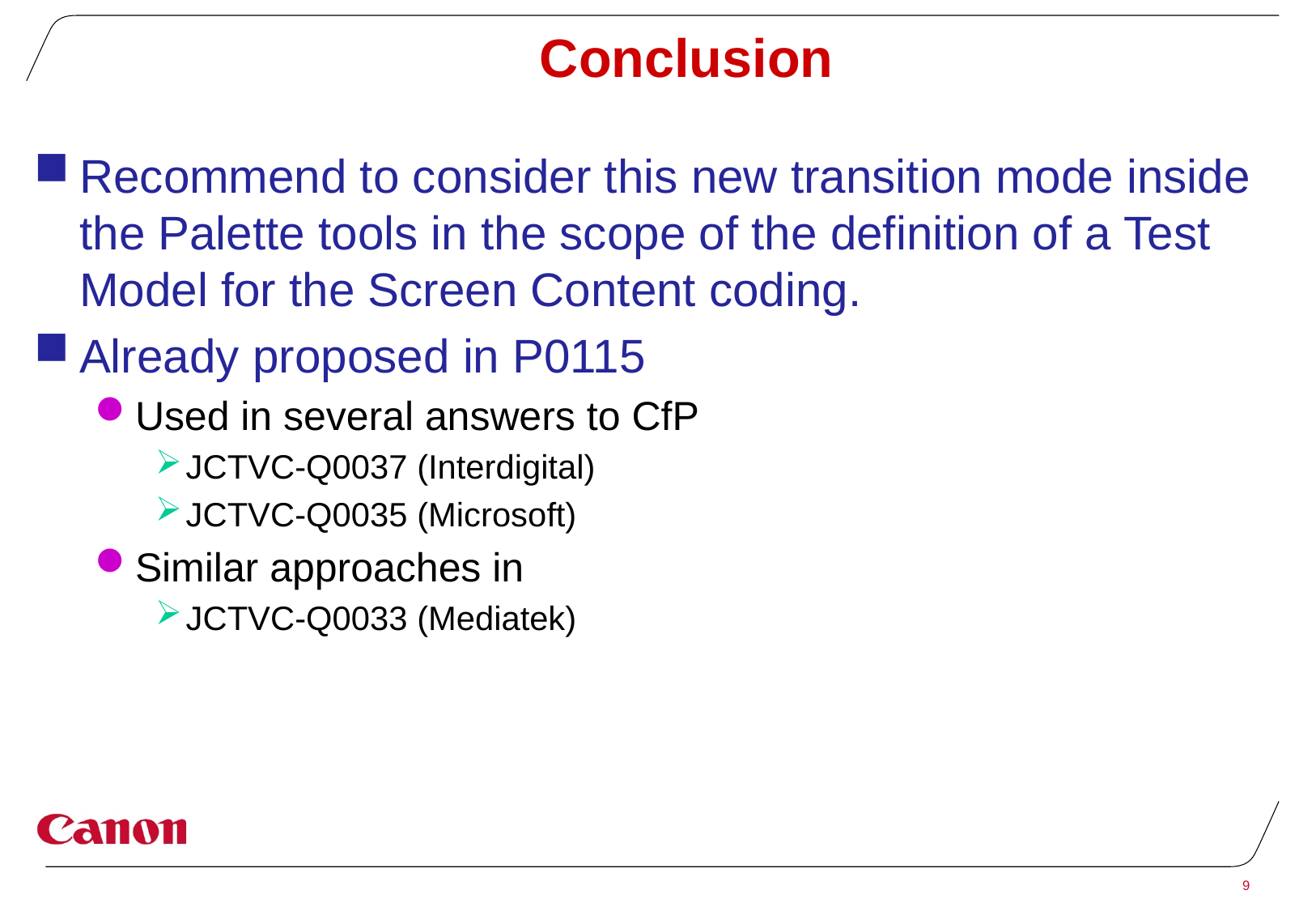

# Conclusion
Recommend to consider this new transition mode inside the Palette tools in the scope of the definition of a Test Model for the Screen Content coding.
Already proposed in P0115
Used in several answers to CfP
JCTVC-Q0037 (Interdigital)
JCTVC-Q0035 (Microsoft)
Similar approaches in
JCTVC-Q0033 (Mediatek)

9